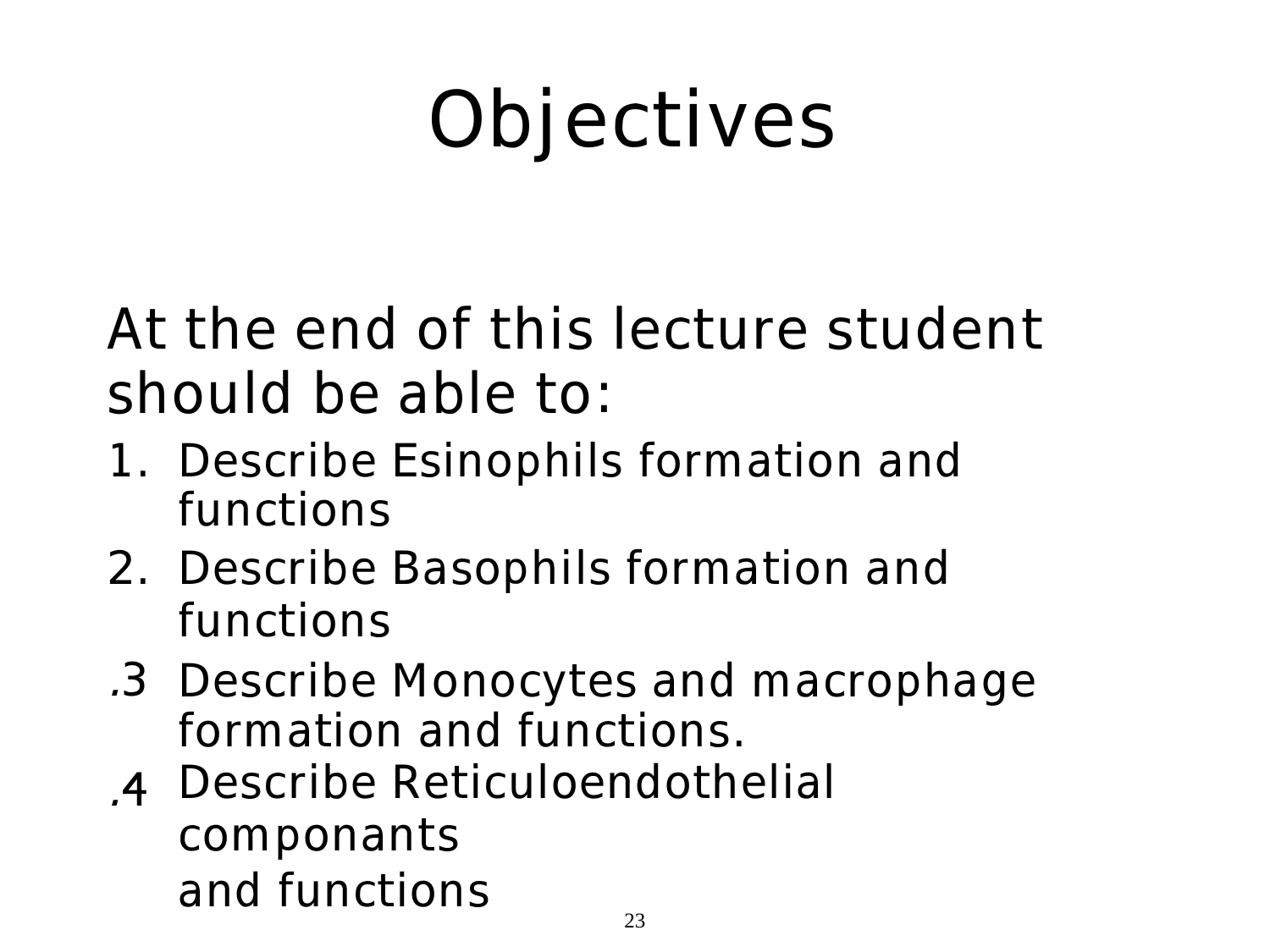

# Objectives
At the end of this lecture student
should be able to:
Describe Esinophils formation and functions
Describe Basophils formation and
functions
Describe Monocytes and macrophage formation and functions.
Describe Reticuloendothelial componants
and functions
.3
.4
23